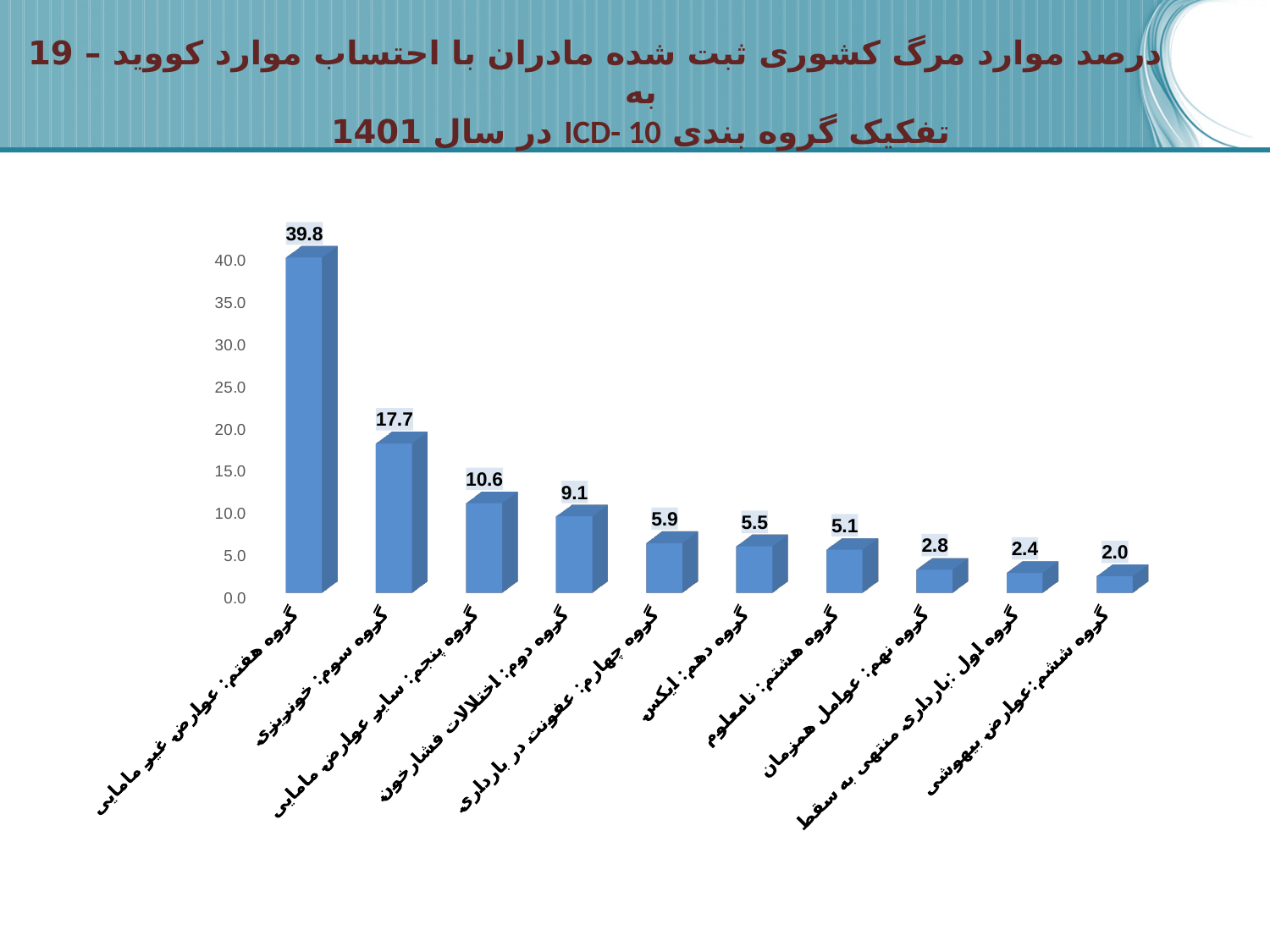

# درصد موارد مرگ کشوری ثبت شده مادران با احتساب موارد کووید – 19 به تفکیک گروه بندی ICD- 10 در سال 1401

[unsupported chart]